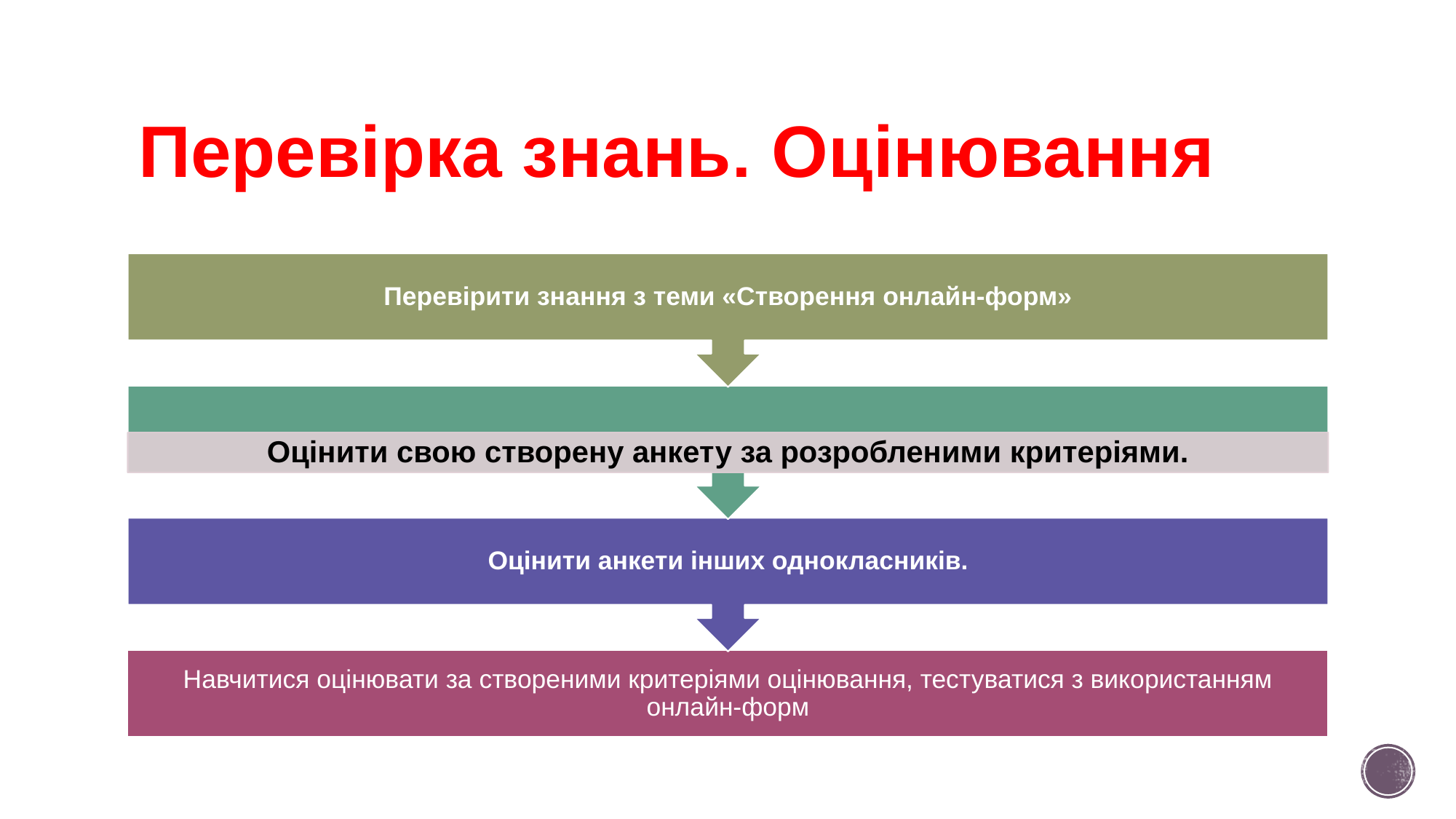

# Перевірка знань. Оцінювання
Навчитися оцінювати за створеними критеріями оцінювання, тестуватися з використанням онлайн-форм
Оцінити анкети інших однокласників.

Оцінити свою створену анкету за розробленими критеріями.
Перевірити знання з теми «Створення онлайн-форм»